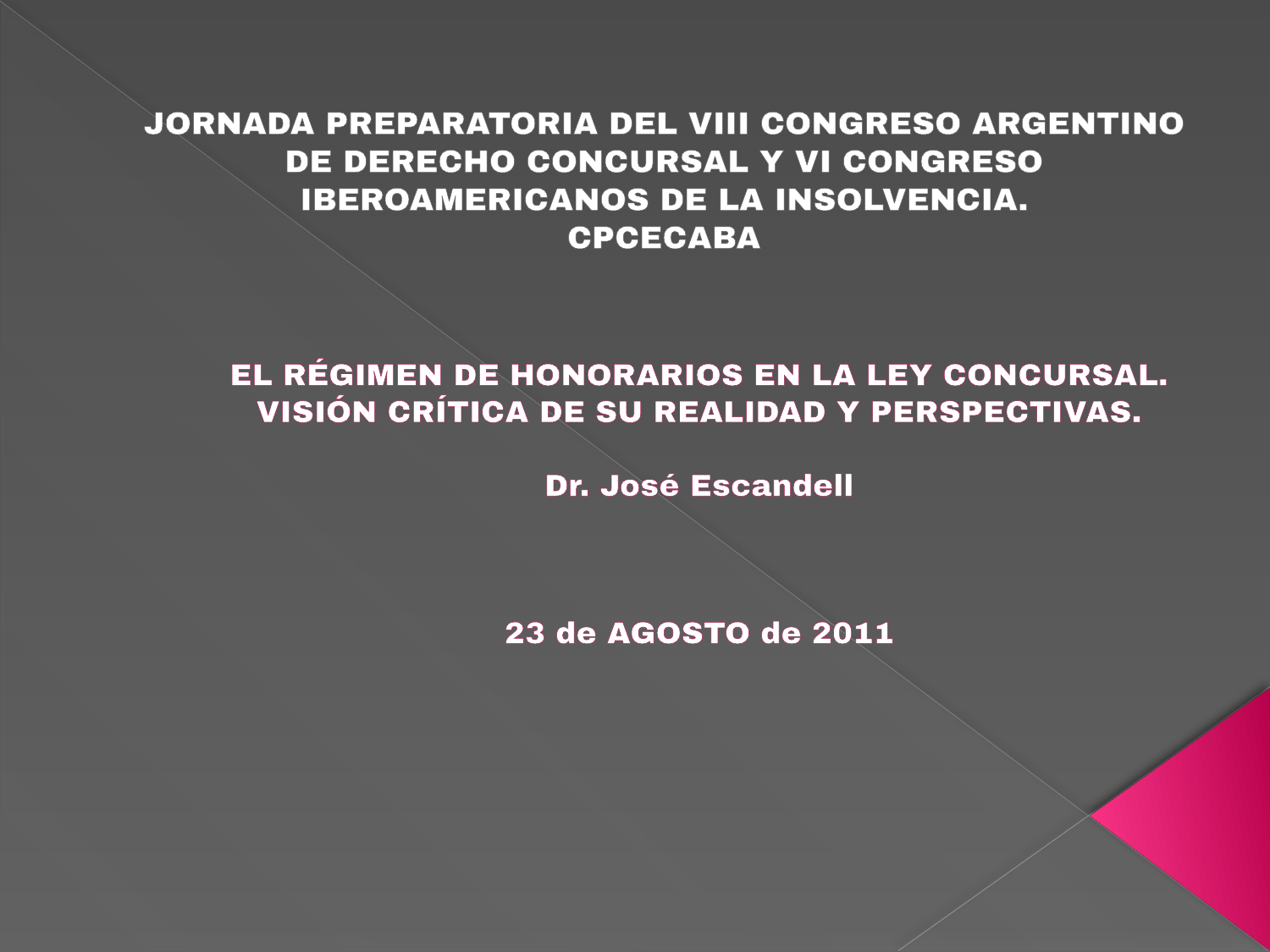

JORNADA PREPARATORIA DEL VIII CONGRESO ARGENTINO DE DERECHO CONCURSAL Y VI CONGRESO IBEROAMERICANOS DE LA INSOLVENCIA.
CPCECABA
# EL RÉGIMEN DE HONORARIOS EN LA LEY CONCURSAL. VISIÓN CRÍTICA DE SU REALIDAD Y PERSPECTIVAS. Dr. José Escandell 23 de AGOSTO de 2011